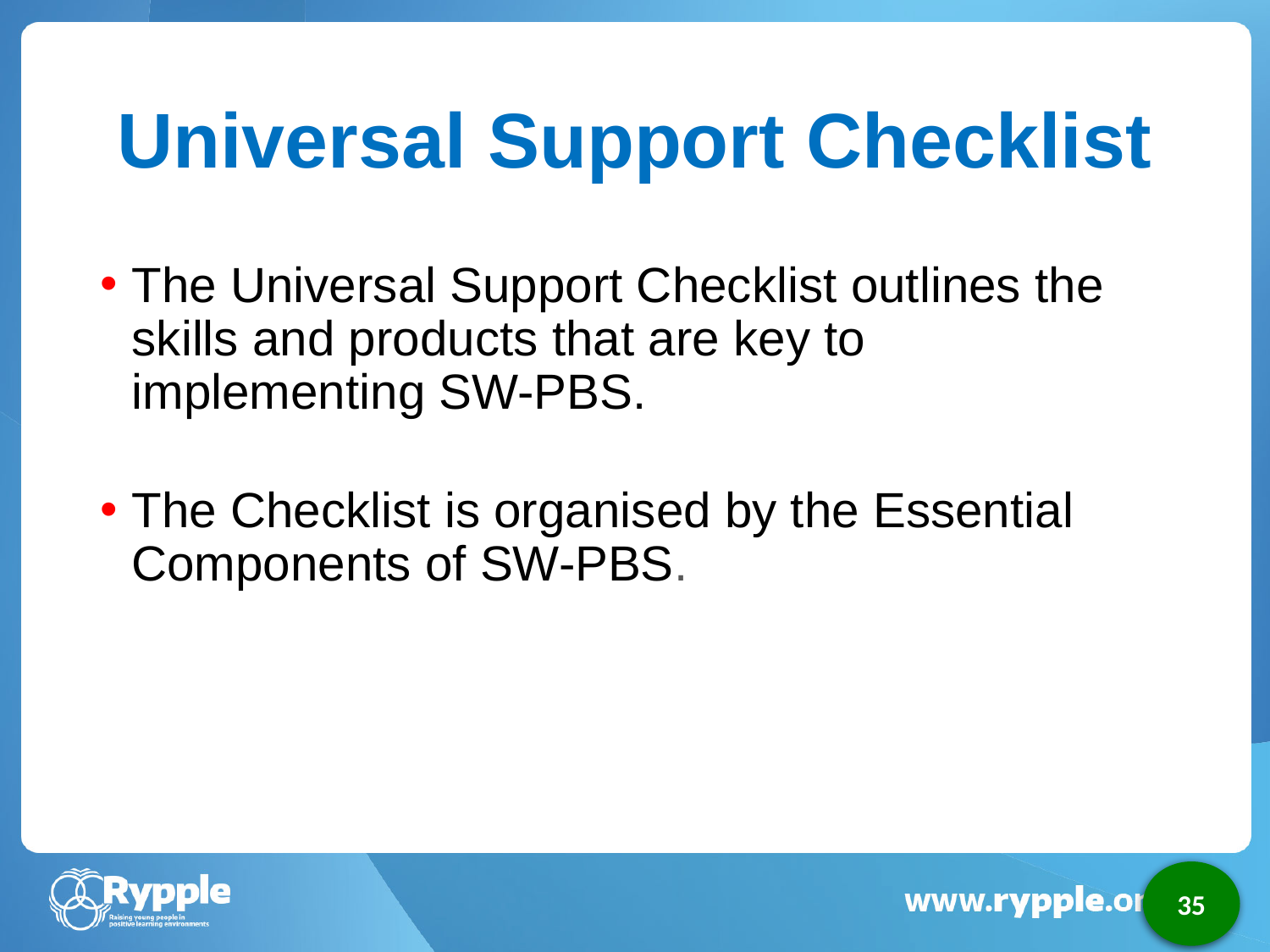

# Universal Support Checklist
The Universal Support Checklist outlines the skills and products that are key to implementing SW-PBS.

The Checklist is organised by the Essential Components of SW-PBS.

35